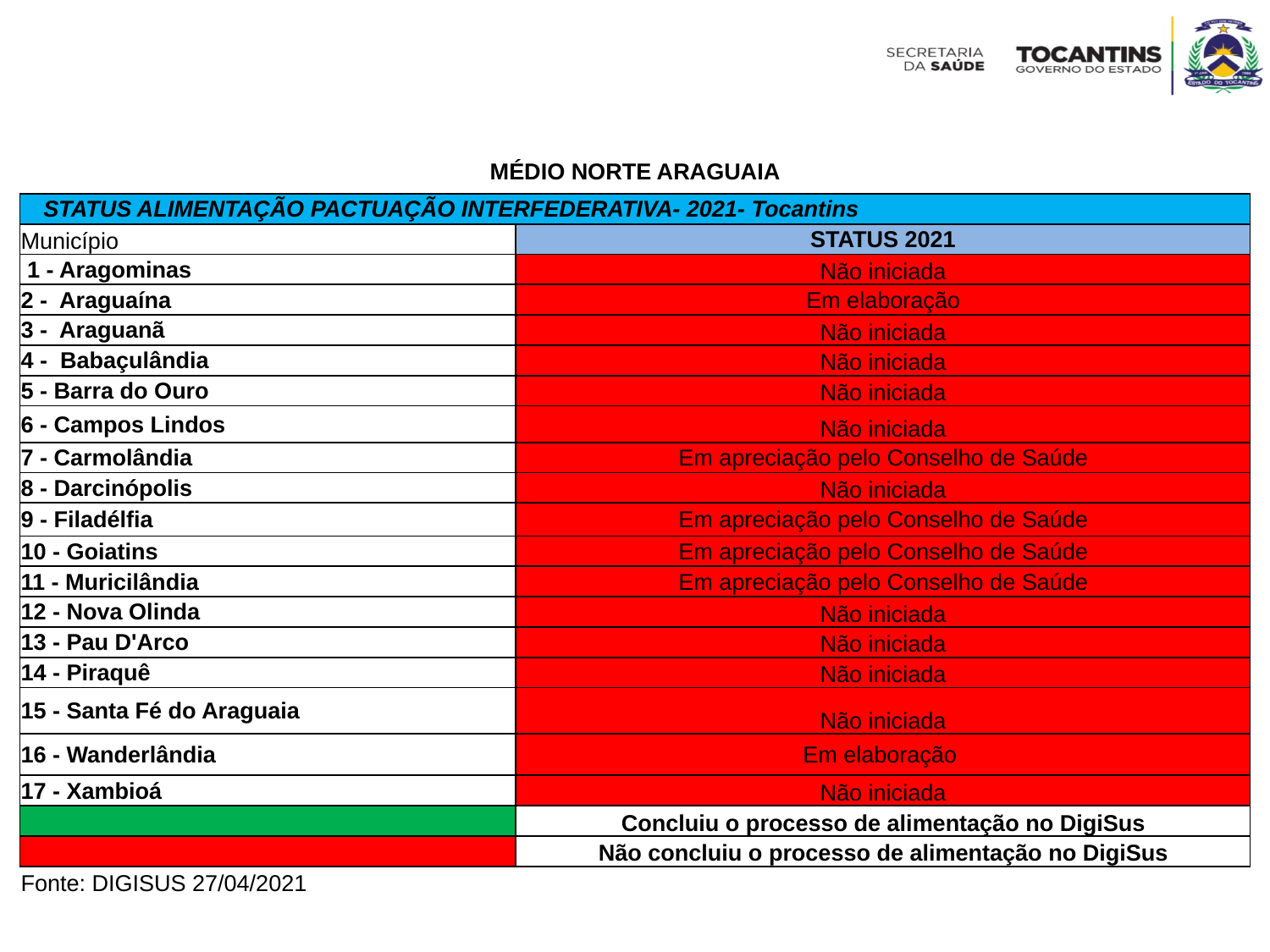

| MÉDIO NORTE ARAGUAIA |  |
| --- | --- |
| STATUS ALIMENTAÇÃO PACTUAÇÃO INTERFEDERATIVA- 2021- Tocantins |  |
| Município | STATUS 2021 |
| 1 - Aragominas | Não iniciada |
| 2 - Araguaína | Em elaboração |
| 3 - Araguanã | Não iniciada |
| 4 - Babaçulândia | Não iniciada |
| 5 - Barra do Ouro | Não iniciada |
| 6 - Campos Lindos | Não iniciada |
| 7 - Carmolândia | Em apreciação pelo Conselho de Saúde |
| 8 - Darcinópolis | Não iniciada |
| 9 - Filadélfia | Em apreciação pelo Conselho de Saúde |
| 10 - Goiatins | Em apreciação pelo Conselho de Saúde |
| 11 - Muricilândia | Em apreciação pelo Conselho de Saúde |
| 12 - Nova Olinda | Não iniciada |
| 13 - Pau D'Arco | Não iniciada |
| 14 - Piraquê | Não iniciada |
| 15 - Santa Fé do Araguaia | Não iniciada |
| 16 - Wanderlândia | Em elaboração |
| 17 - Xambioá | Não iniciada |
|  | Concluiu o processo de alimentação no DigiSus |
|  | Não concluiu o processo de alimentação no DigiSus |
| Fonte: DIGISUS 27/04/2021 |  |